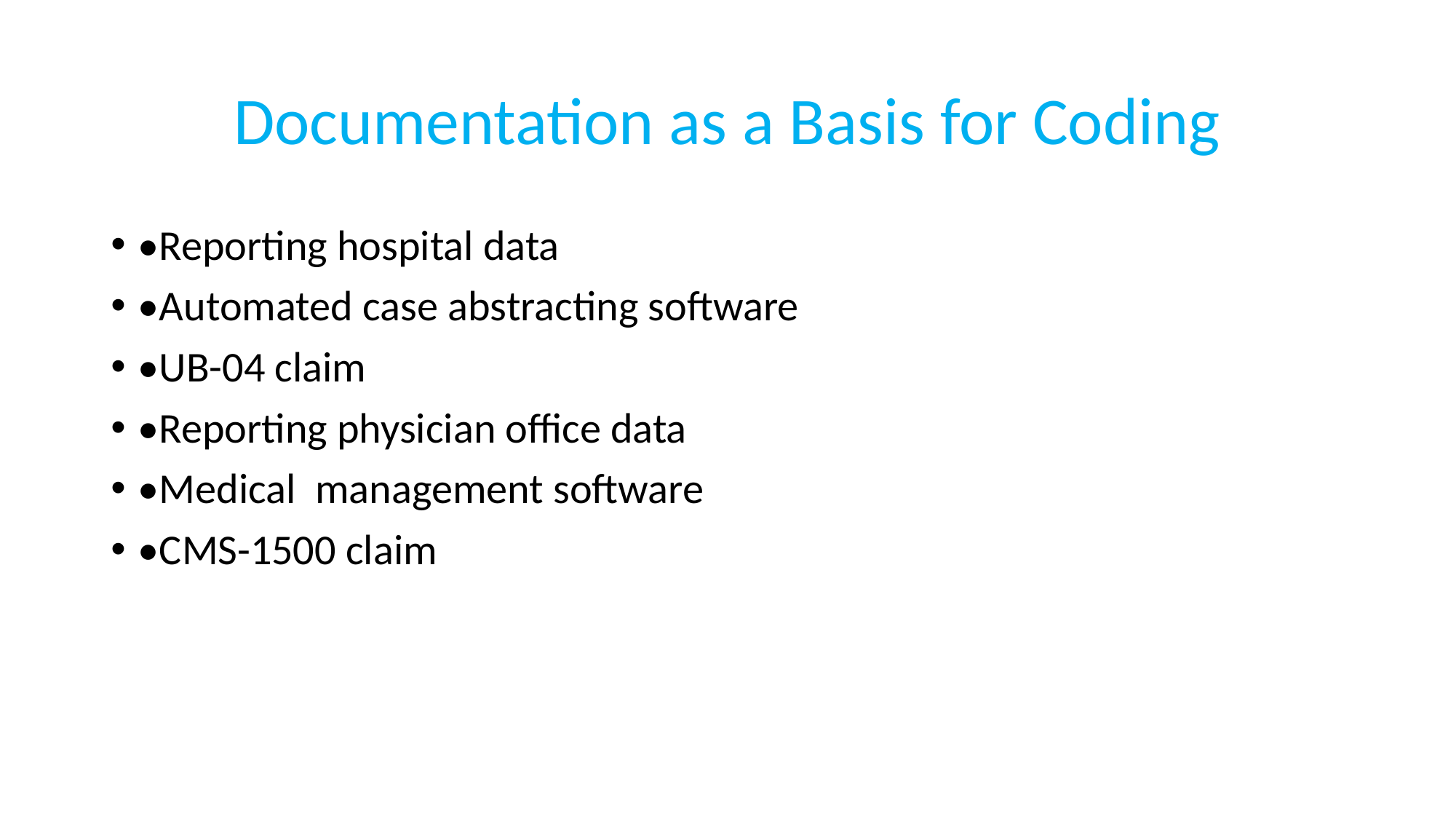

# Documentation as a Basis for Coding
•Reporting hospital data
•Automated case abstracting software
•UB-04 claim
•Reporting physician office data
•Medical  management software
•CMS-1500 claim